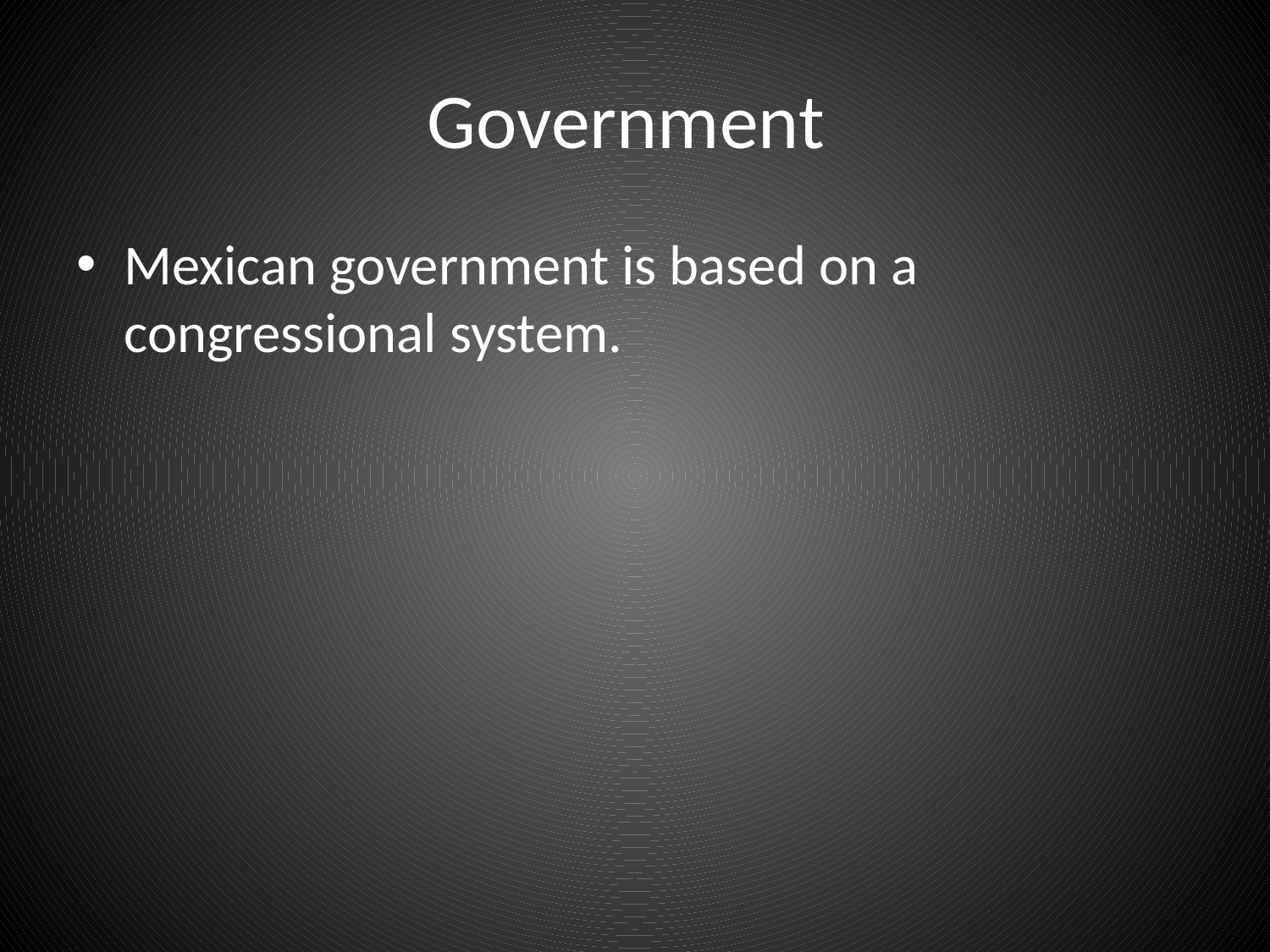

# Government
Mexican government is based on a congressional system.